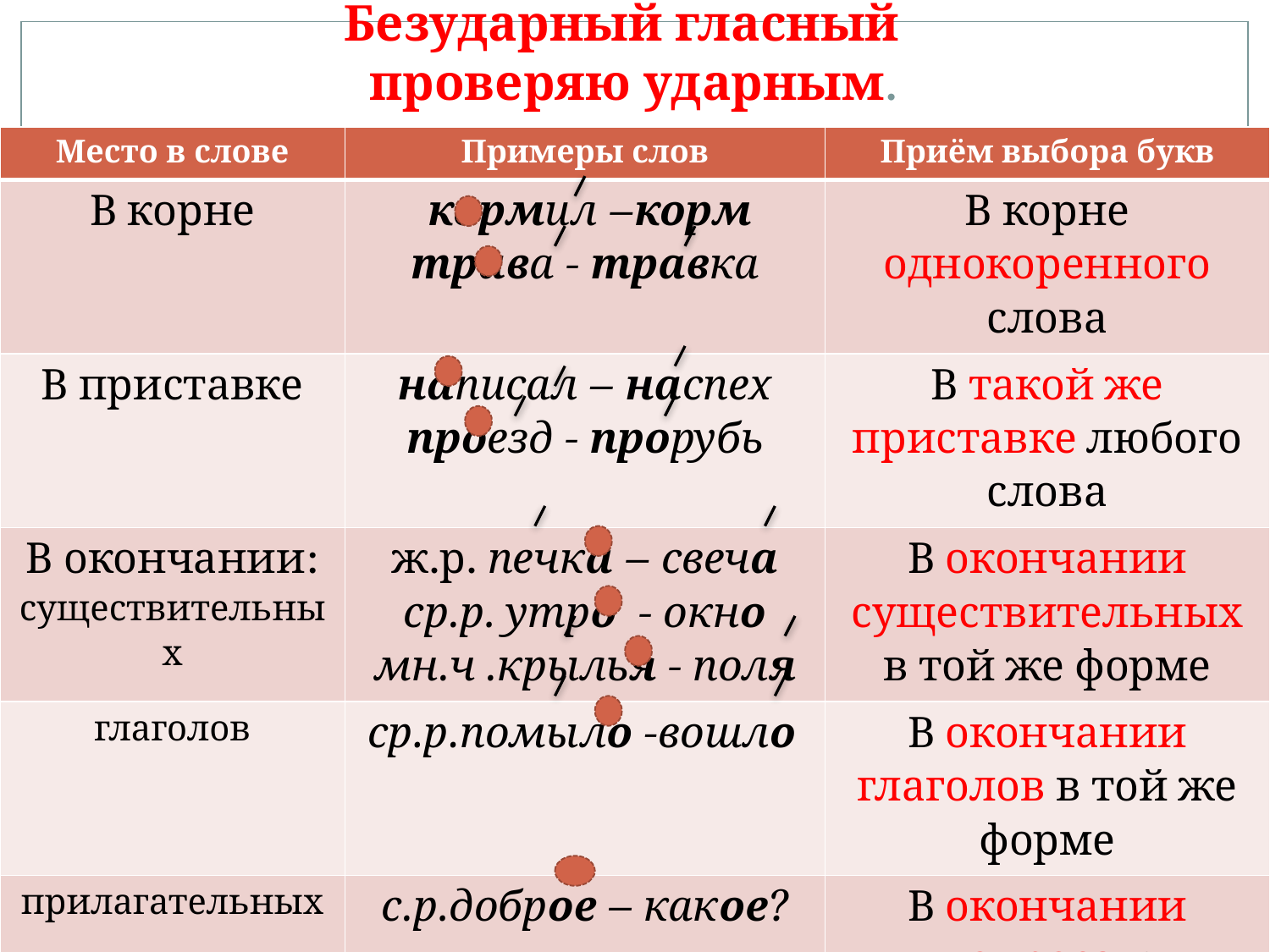

# Безударный гласный проверяю ударным.
| Место в слове | Примеры слов | Приём выбора букв |
| --- | --- | --- |
| В корне | кормил –корм трава - травка | В корне однокоренного слова |
| В приставке | написал – наспех проезд - прорубь | В такой же приставке любого слова |
| В окончании: существительных | ж.р. печка – свеча ср.р. утро - окно мн.ч .крылья - поля | В окончании существительных в той же форме |
| глаголов | ср.р.помыло -вошло | В окончании глаголов в той же форме |
| прилагательных | с.р.доброе – какое? | В окончании вопроса к прилагат. |